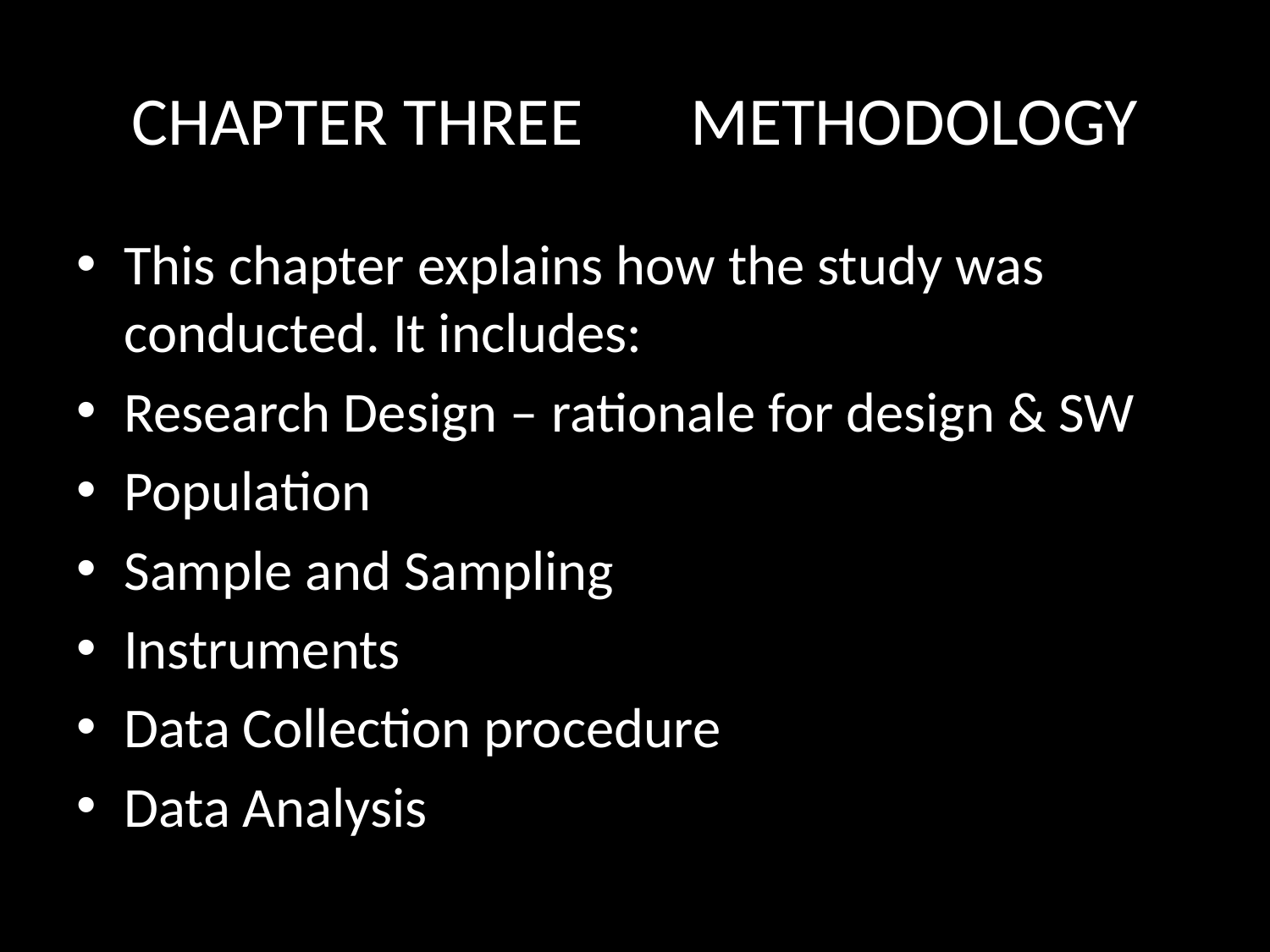

# CHAPTER THREE	METHODOLOGY
This chapter explains how the study was conducted. It includes:
Research Design – rationale for design & SW
Population
Sample and Sampling
Instruments
Data Collection procedure
Data Analysis